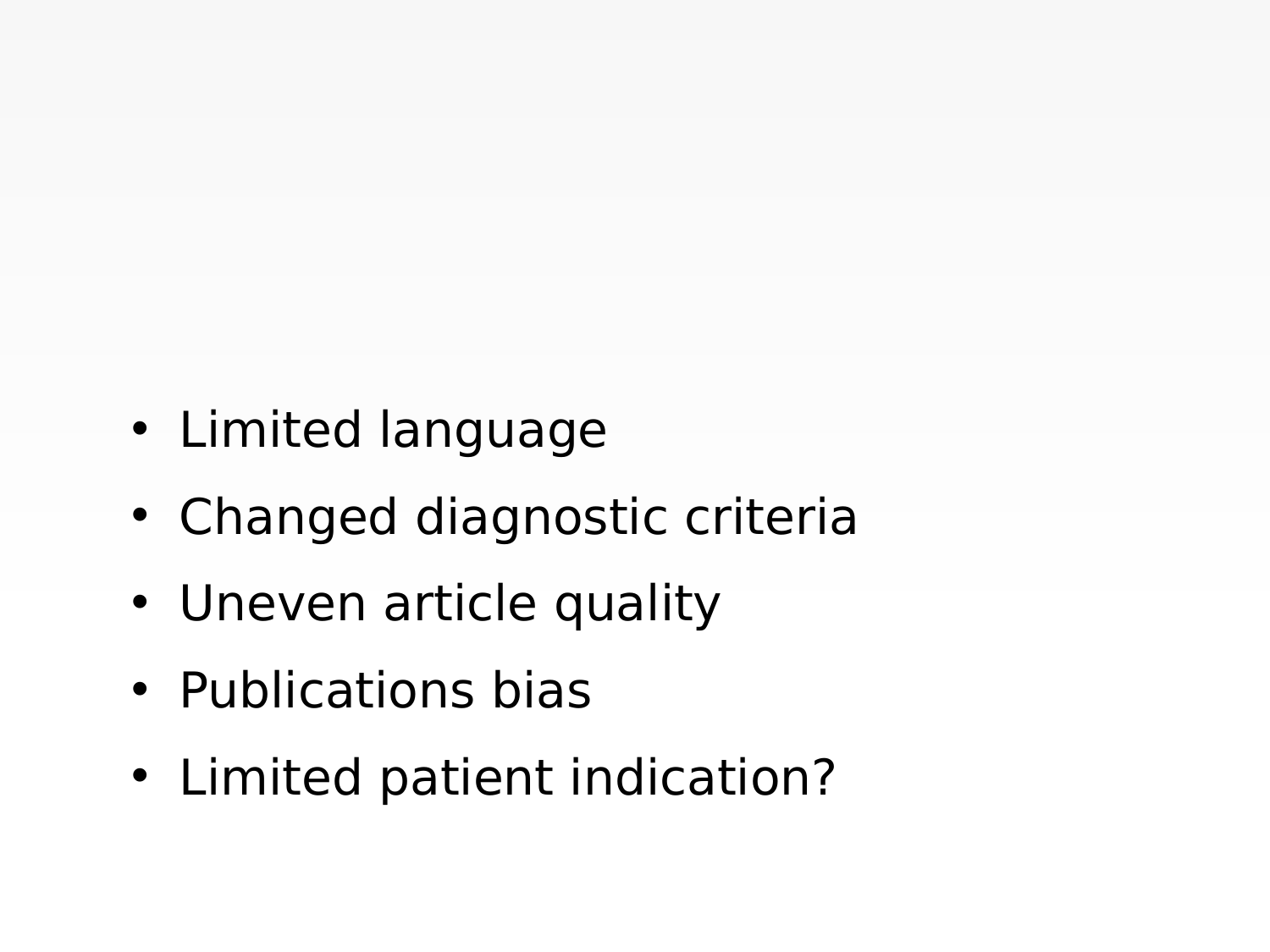

#
Limited language
Changed diagnostic criteria
Uneven article quality
Publications bias
Limited patient indication?